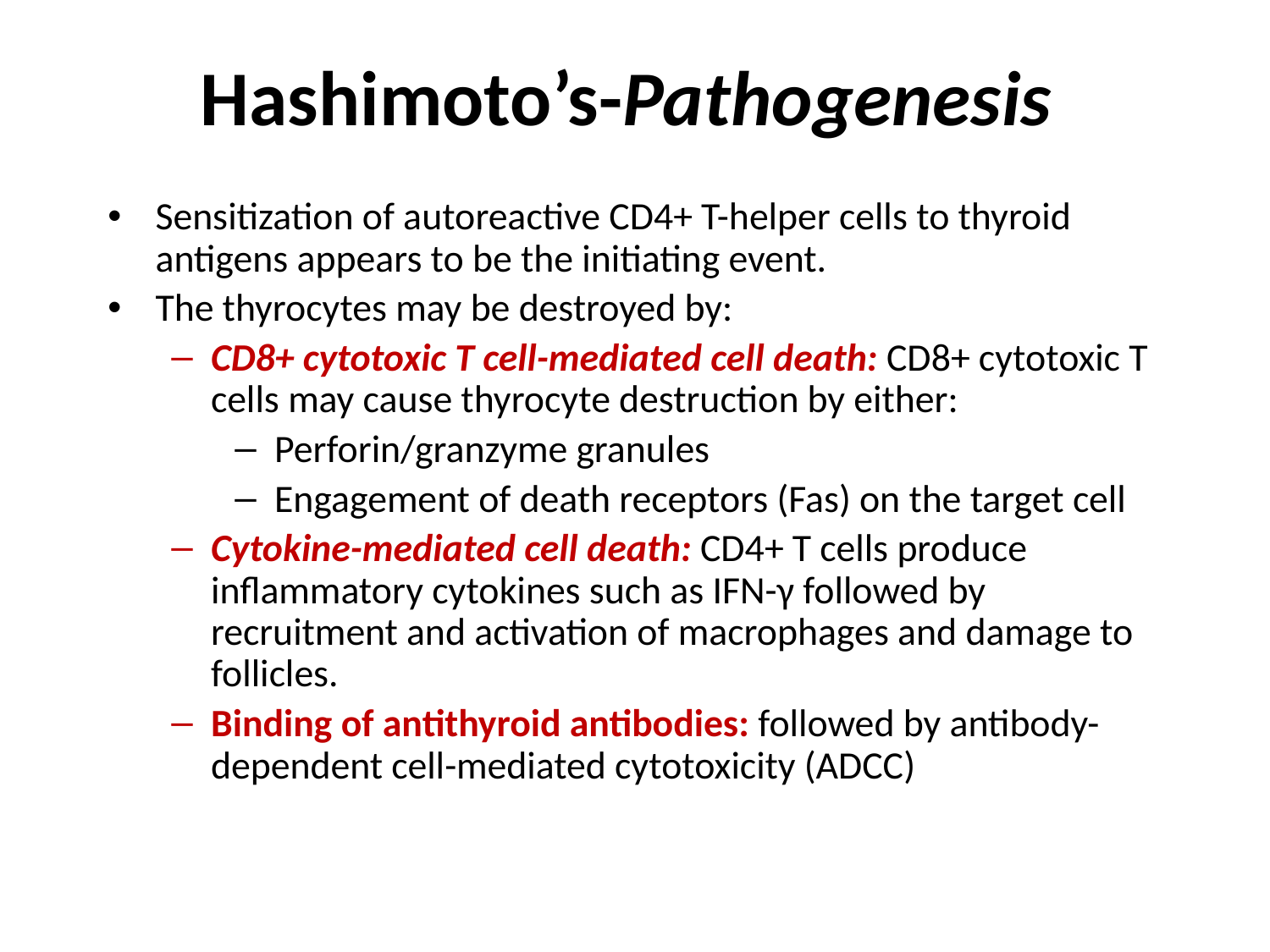

Hashimoto’s-Pathogenesis
Sensitization of autoreactive CD4+ T-helper cells to thyroid antigens appears to be the initiating event.
The thyrocytes may be destroyed by:
CD8+ cytotoxic T cell-mediated cell death: CD8+ cytotoxic T cells may cause thyrocyte destruction by either:
Perforin/granzyme granules
Engagement of death receptors (Fas) on the target cell
Cytokine-mediated cell death: CD4+ T cells produce inflammatory cytokines such as IFN-γ followed by recruitment and activation of macrophages and damage to follicles.
Binding of antithyroid antibodies: followed by antibody-dependent cell-mediated cytotoxicity (ADCC)